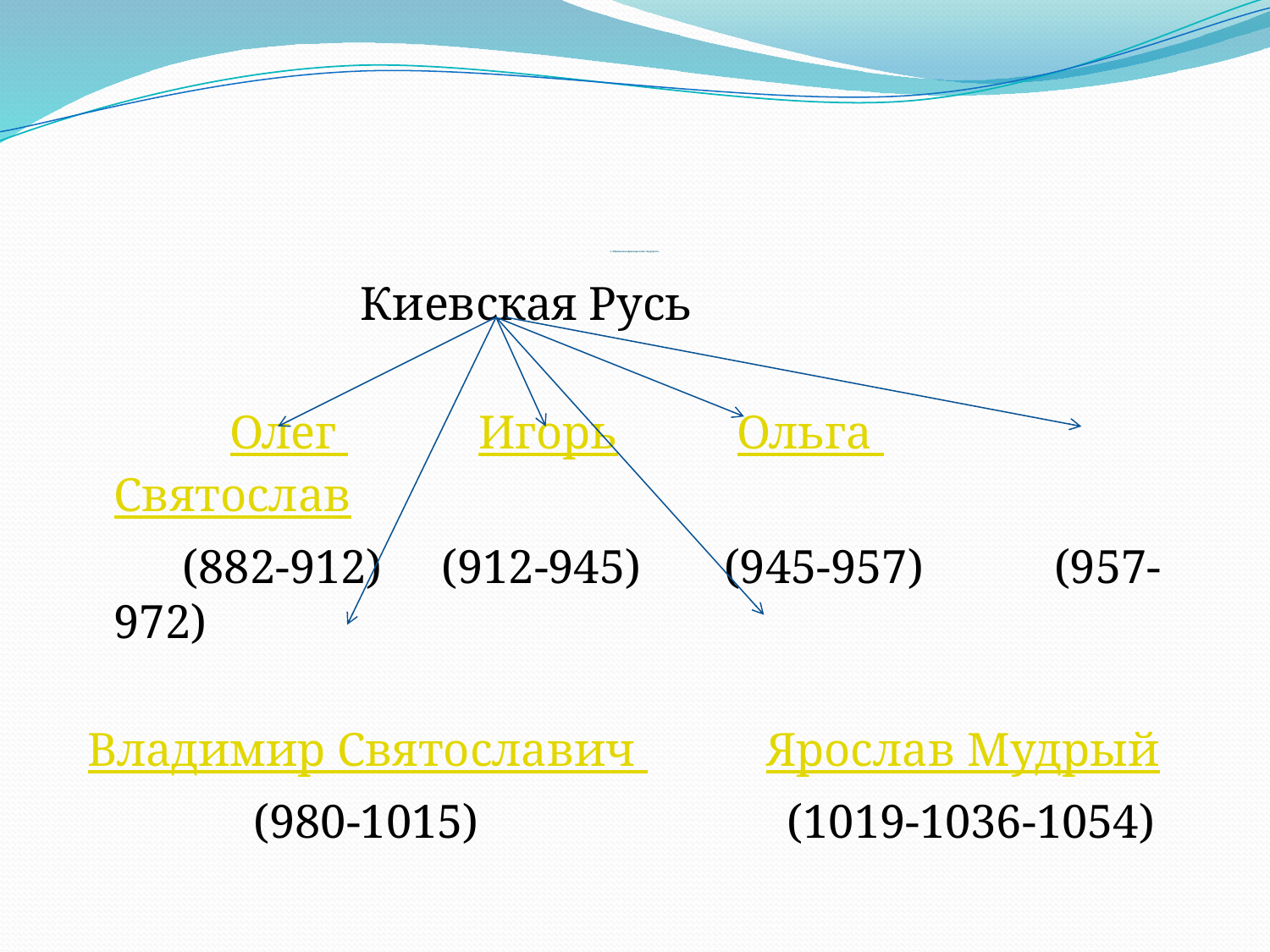

# 1. Образование Древнерусского государства.
                        Киевская Русь

             Олег            Игорь          Ольга             Святослав
         (882-912)     (912-945)       (945-957)           (957-972)

 Владимир Святославич           Ярослав Мудрый
               (980-1015)                          (1019-1036-1054)